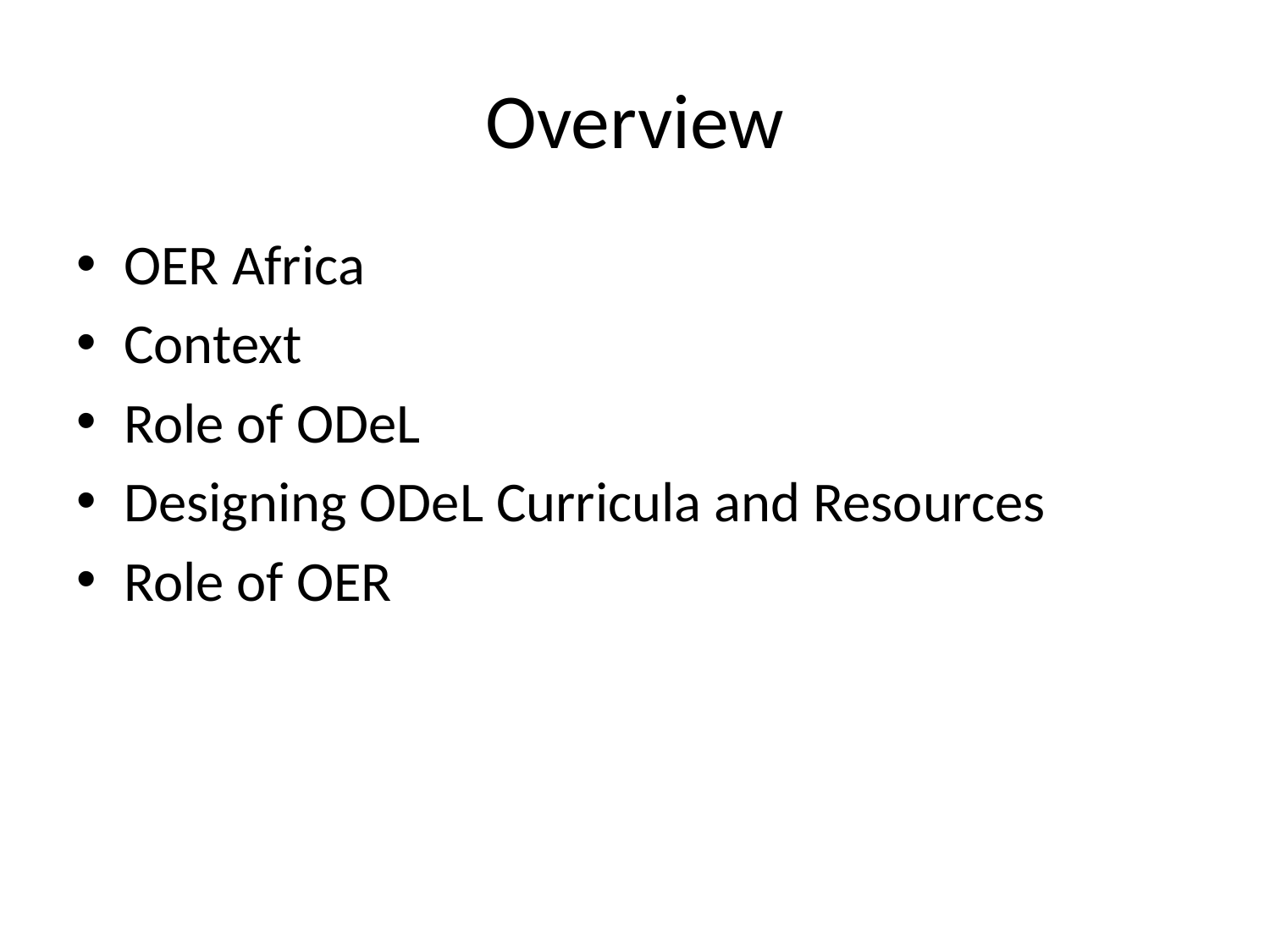

# Overview
OER Africa
Context
Role of ODeL
Designing ODeL Curricula and Resources
Role of OER